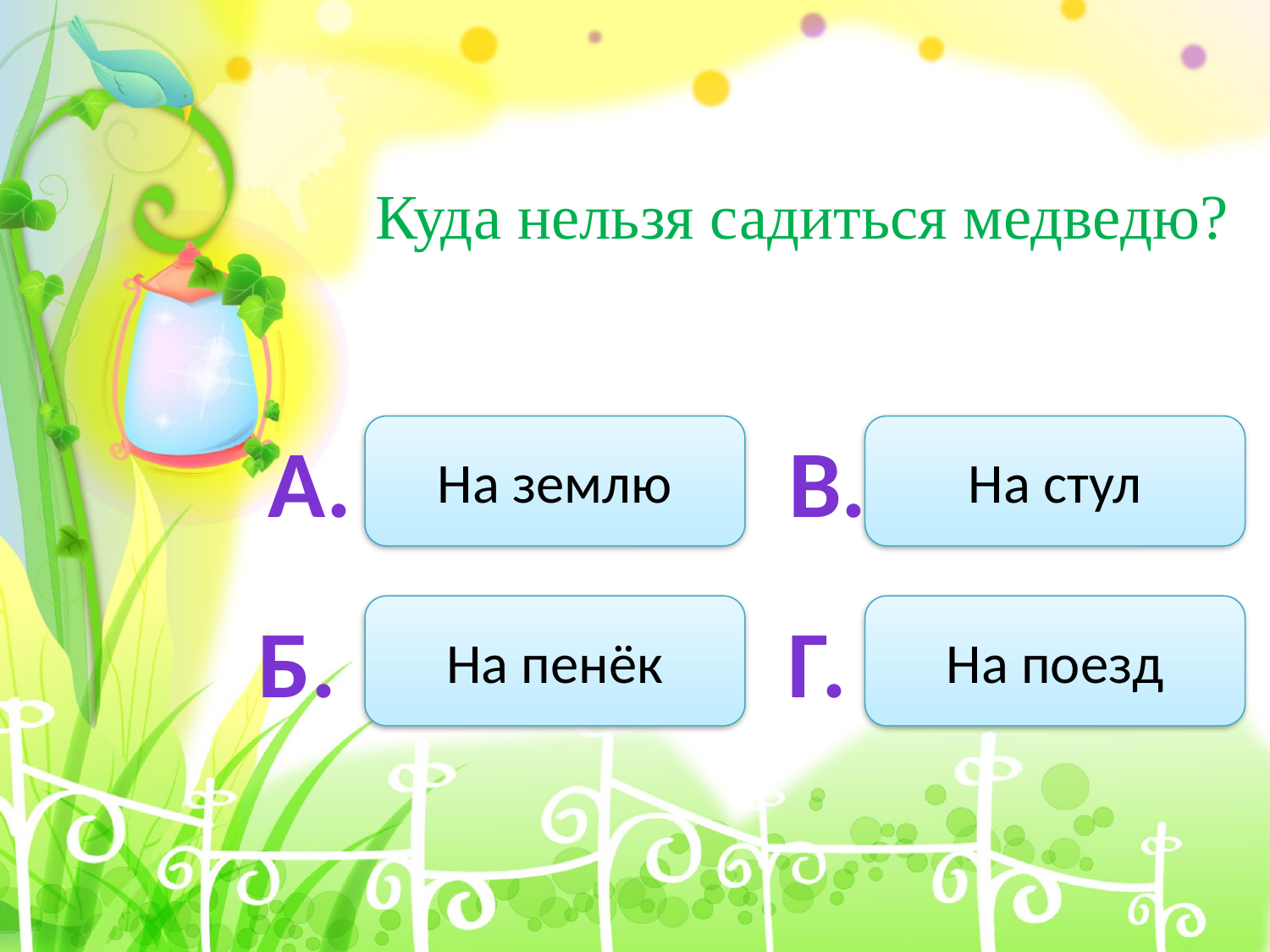

Куда нельзя садиться медведю?
А.
На землю
В.
На стул
Б.
На пенёк
Г.
На поезд